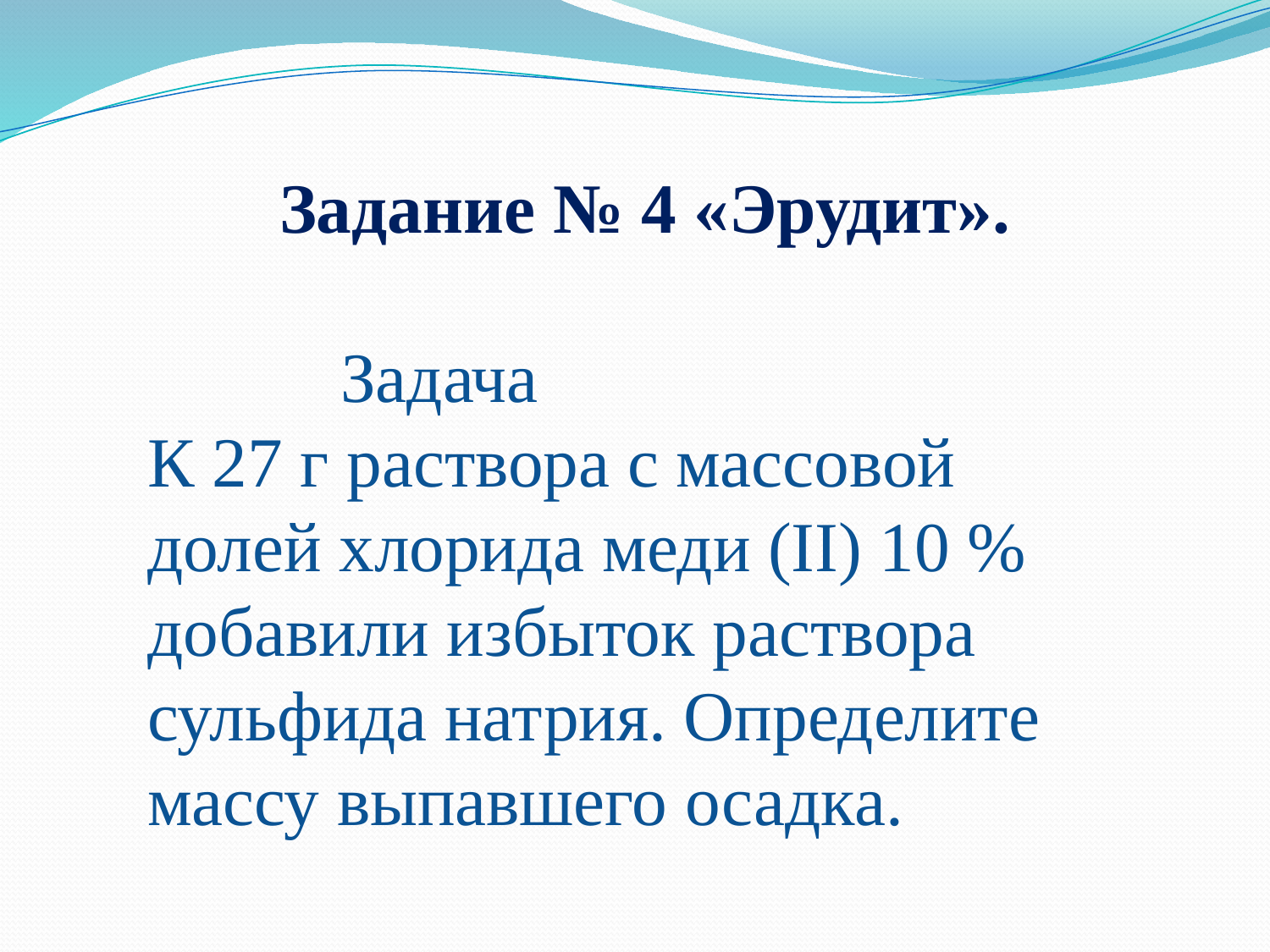

Задание № 4 «Эрудит».
                                                                    Задача
К 27 г раствора с массовой долей хлорида меди (II) 10 % добавили избыток раствора сульфида натрия. Определите массу выпавшего осадка.